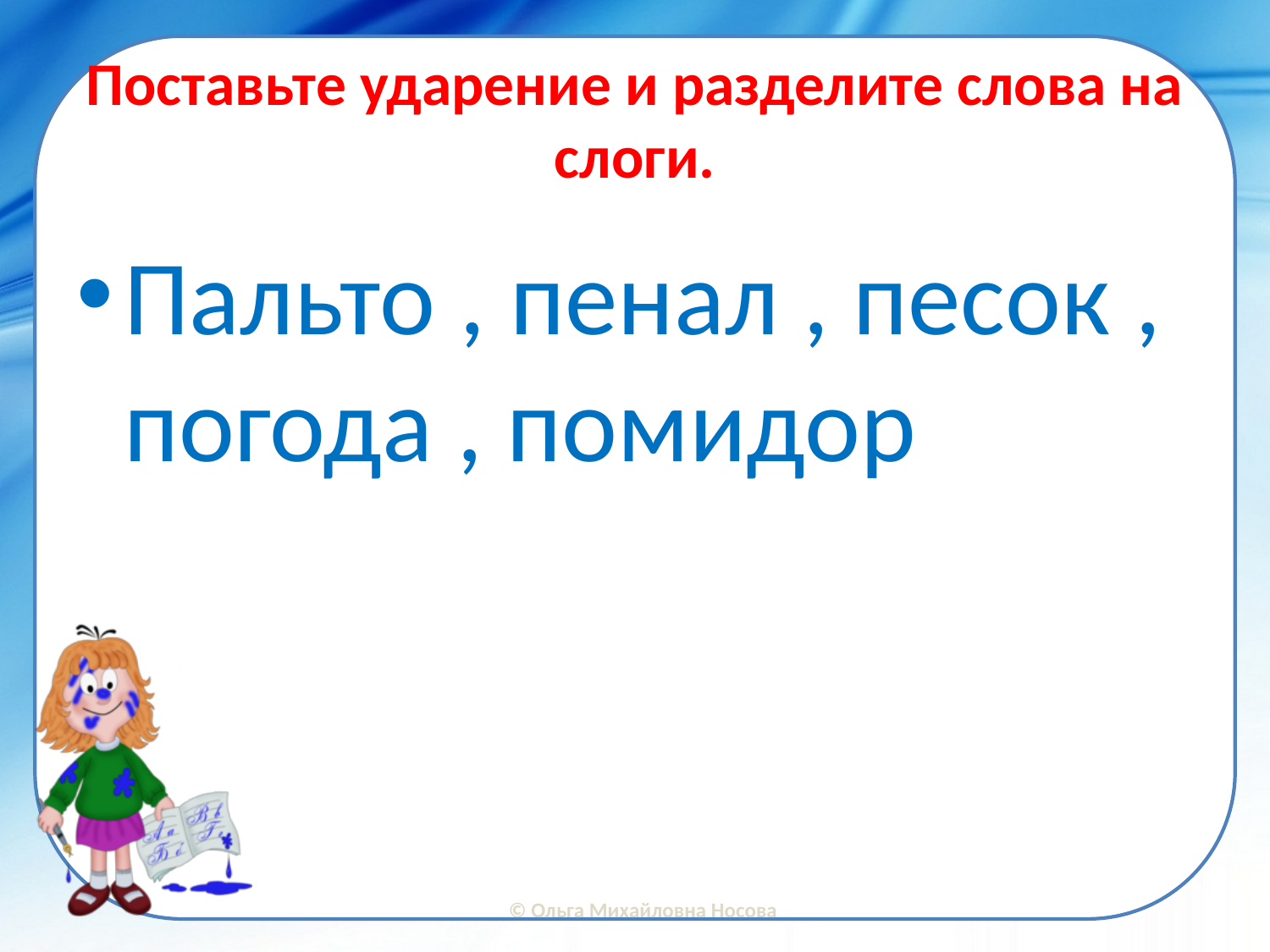

# Поставьте ударение и разделите слова на слоги.
Пальто , пенал , песок , погода , помидор